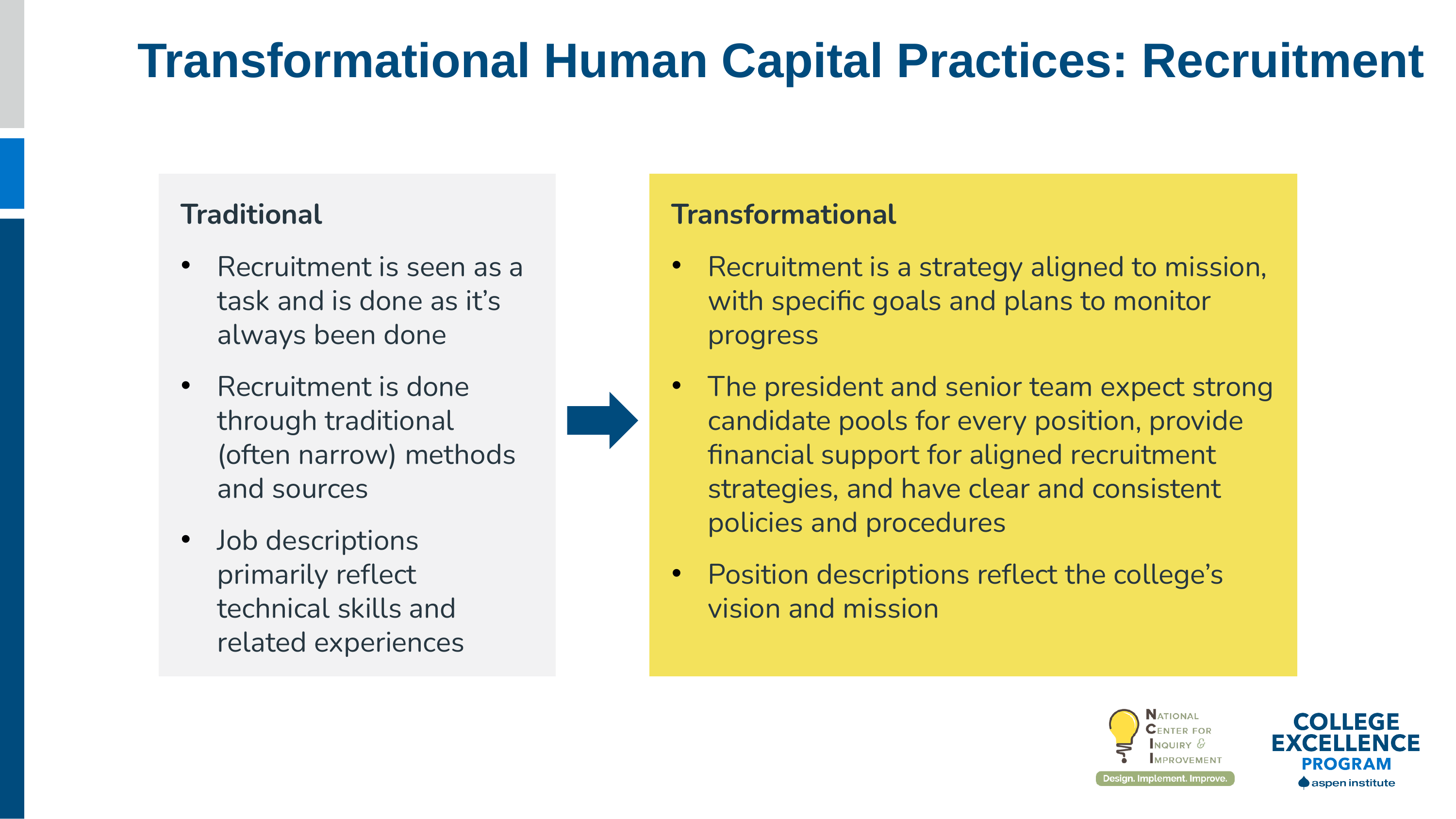

Transformational Human Capital Practices: Recruitment
Traditional
Recruitment is seen as a task and is done as it’s always been done
Recruitment is done through traditional (often narrow) methods and sources
Job descriptions primarily reflect technical skills and related experiences
Transformational
Recruitment is a strategy aligned to mission, with specific goals and plans to monitor progress
The president and senior team expect strong candidate pools for every position, provide financial support for aligned recruitment strategies, and have clear and consistent policies and procedures
Position descriptions reflect the college’s vision and mission